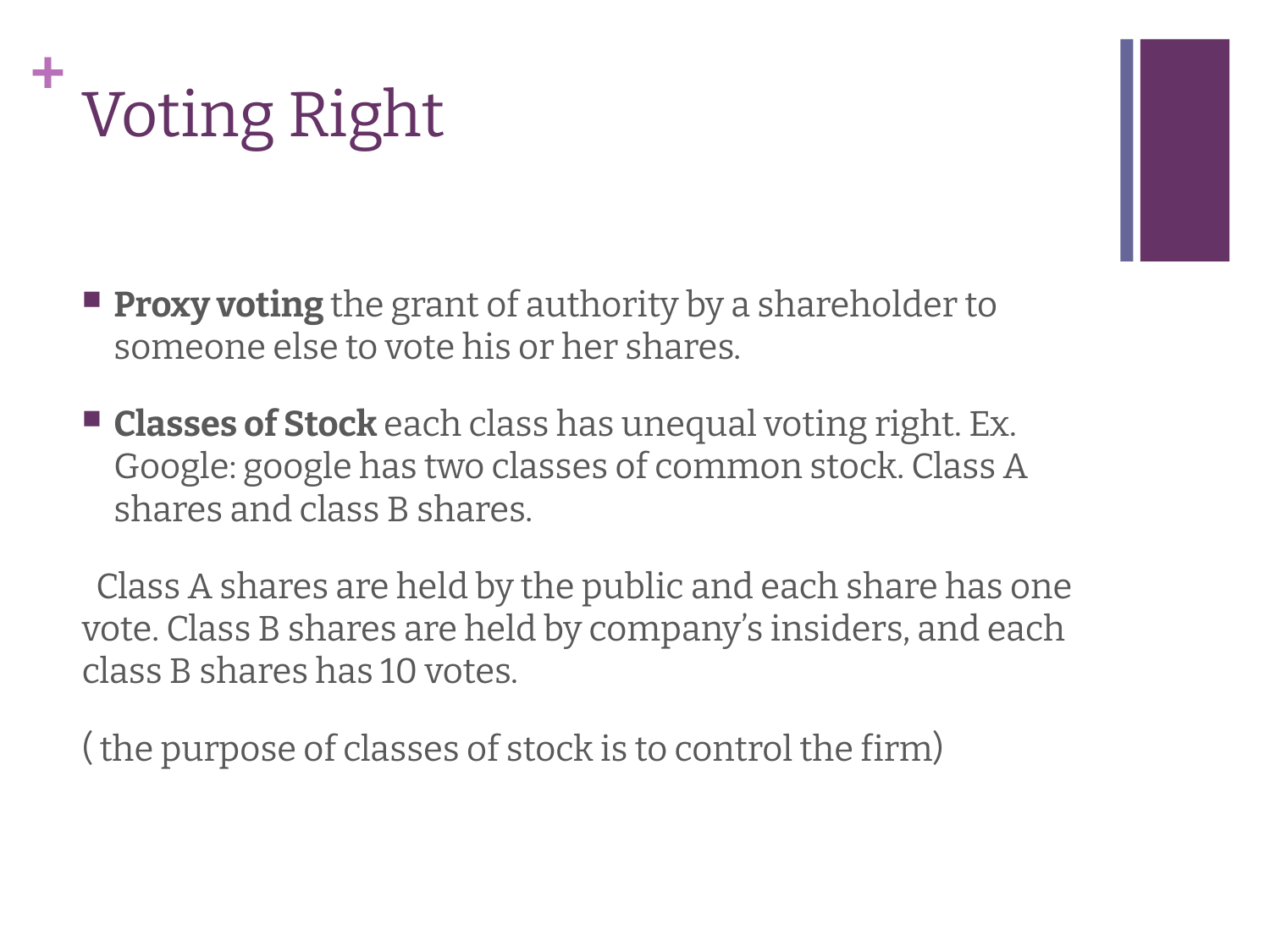

# Voting Right
Proxy voting the grant of authority by a shareholder to someone else to vote his or her shares.
Classes of Stock each class has unequal voting right. Ex. Google: google has two classes of common stock. Class A shares and class B shares.
  Class A shares are held by the public and each share has one vote. Class B shares are held by company’s insiders, and each class B shares has 10 votes.
( the purpose of classes of stock is to control the firm)